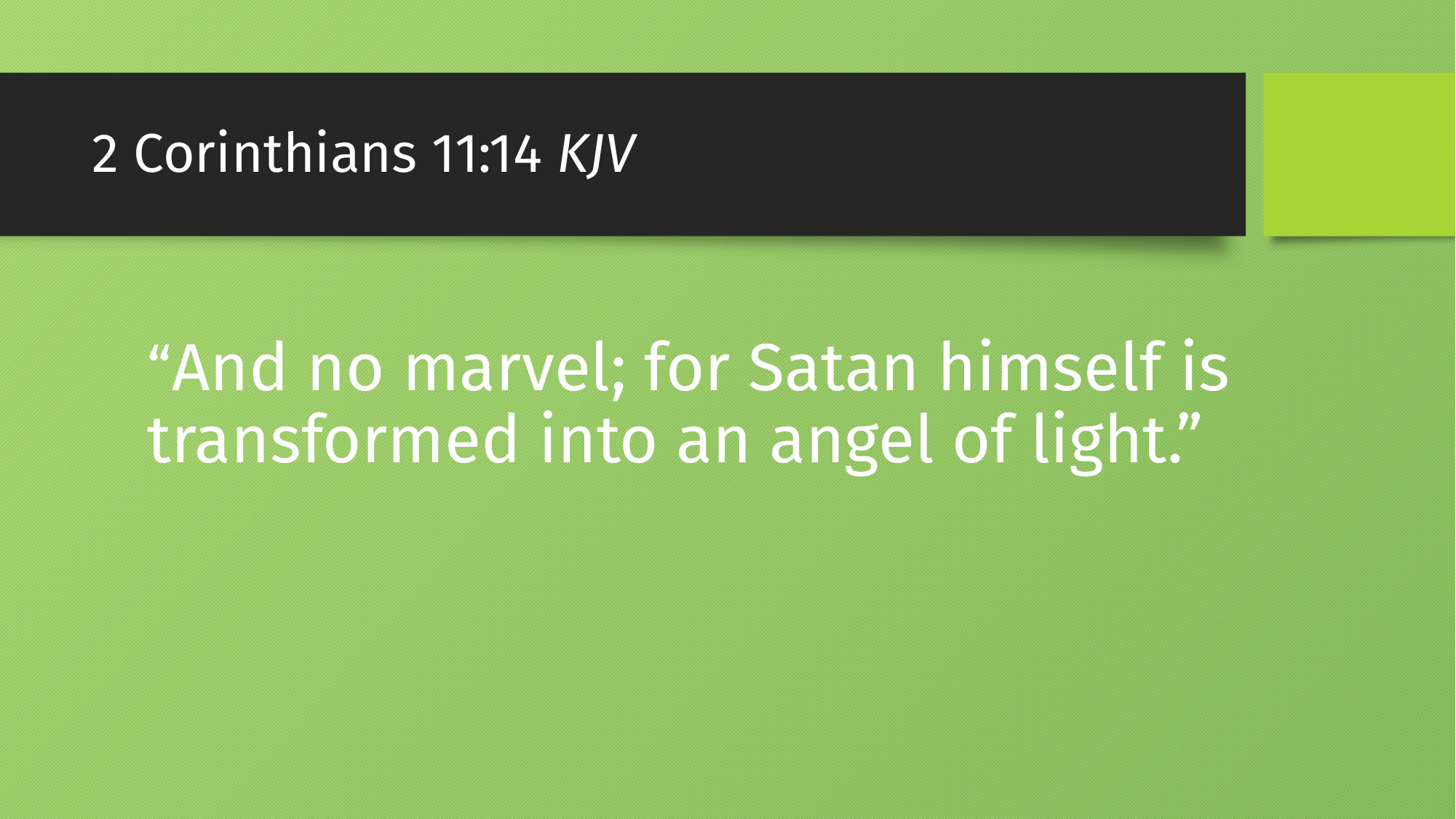

# 2 Corinthians 11:14 KJV
“And no marvel; for Satan himself is transformed into an angel of light.”